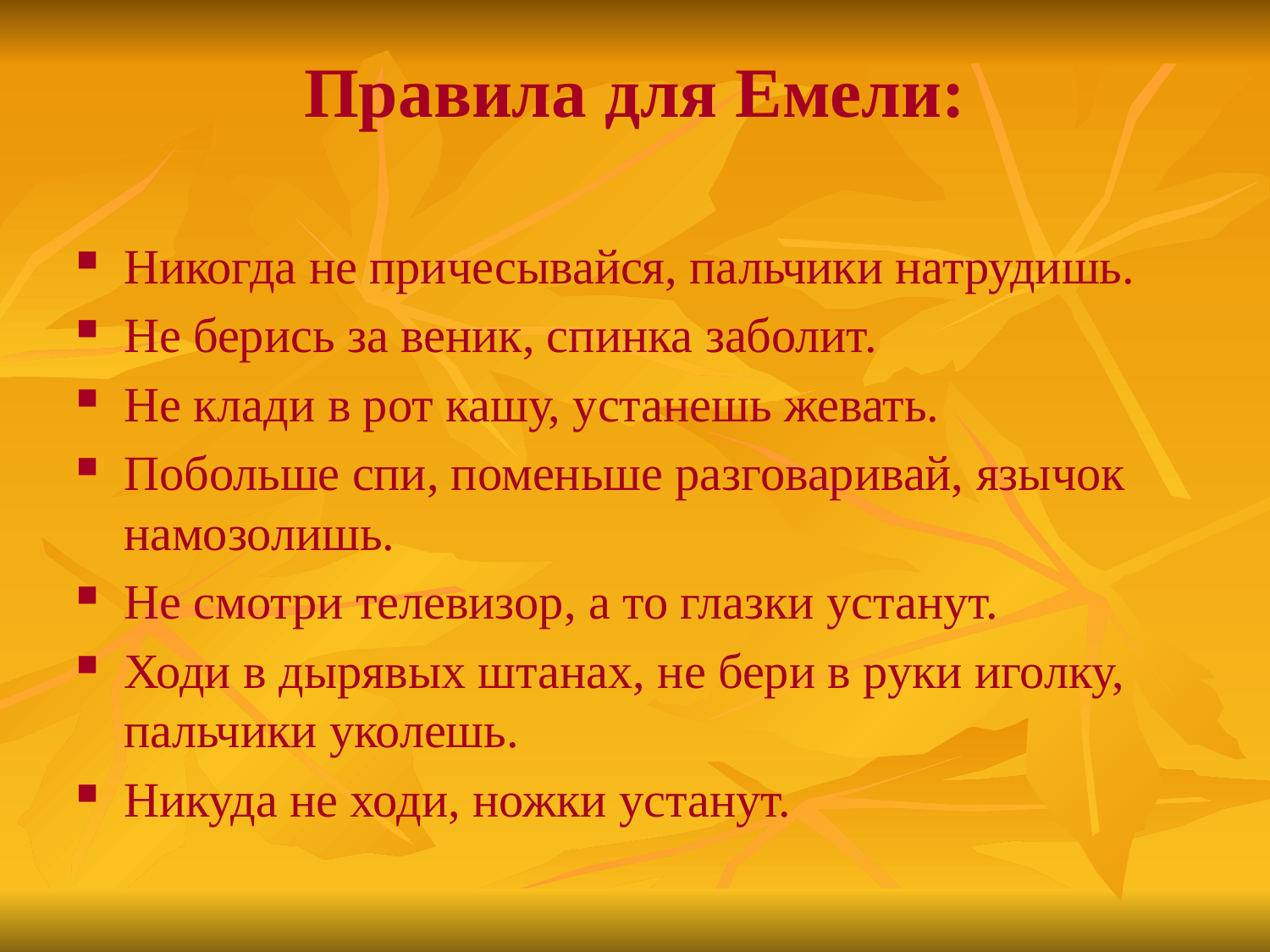

Правила для Емели:

Никогда не причесывайся, пальчики натрудишь.
Не берись за веник, спинка заболит.
Не клади в рот кашу, устанешь жевать.
Побольше спи, поменьше разговаривай, язычок намозолишь.
Не смотри телевизор, а то глазки устанут.
Ходи в дырявых штанах, не бери в руки иголку, пальчики уколешь.
Никуда не ходи, ножки устанут.